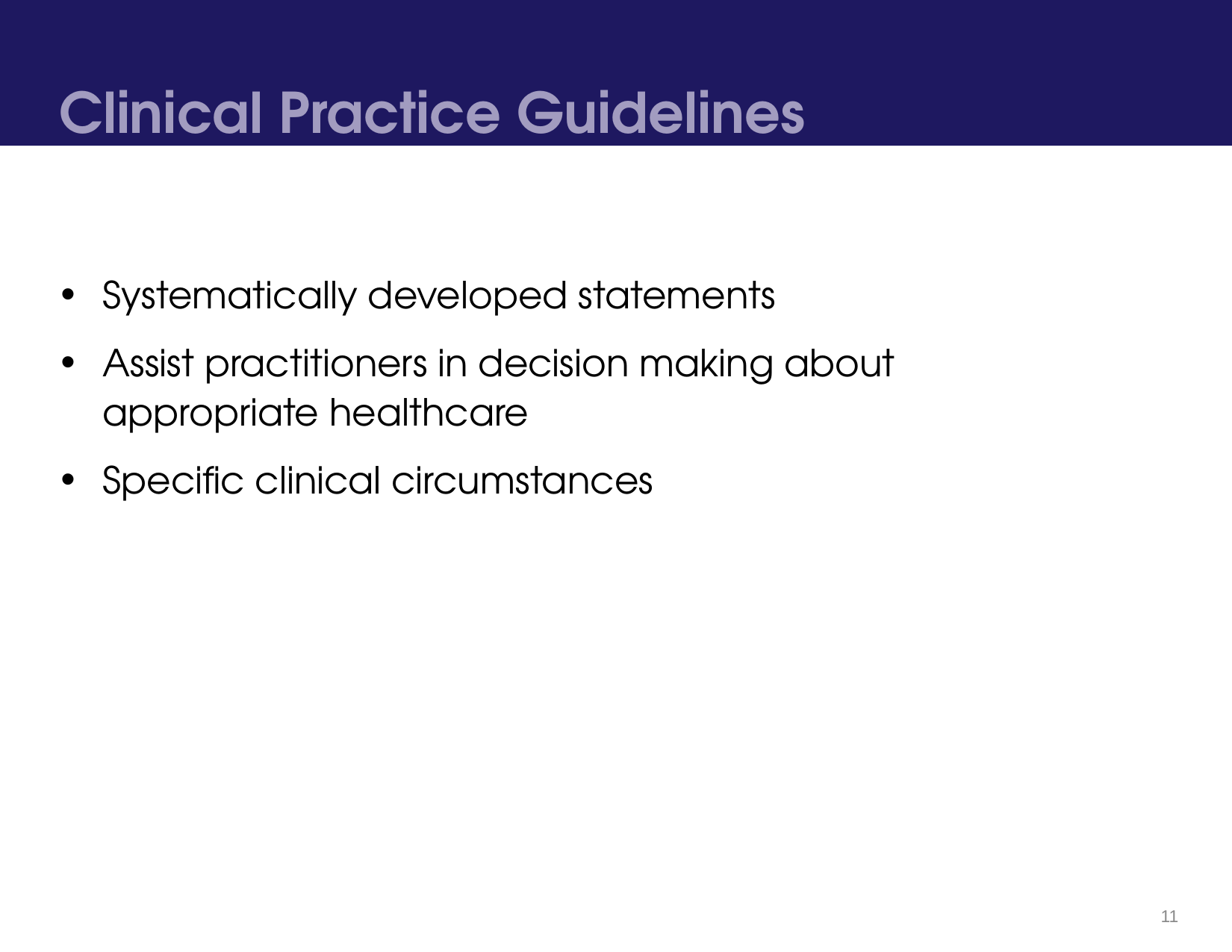

# Clinical Practice Guidelines
Systematically developed statements
Assist practitioners in decision making about appropriate healthcare
Specific clinical circumstances